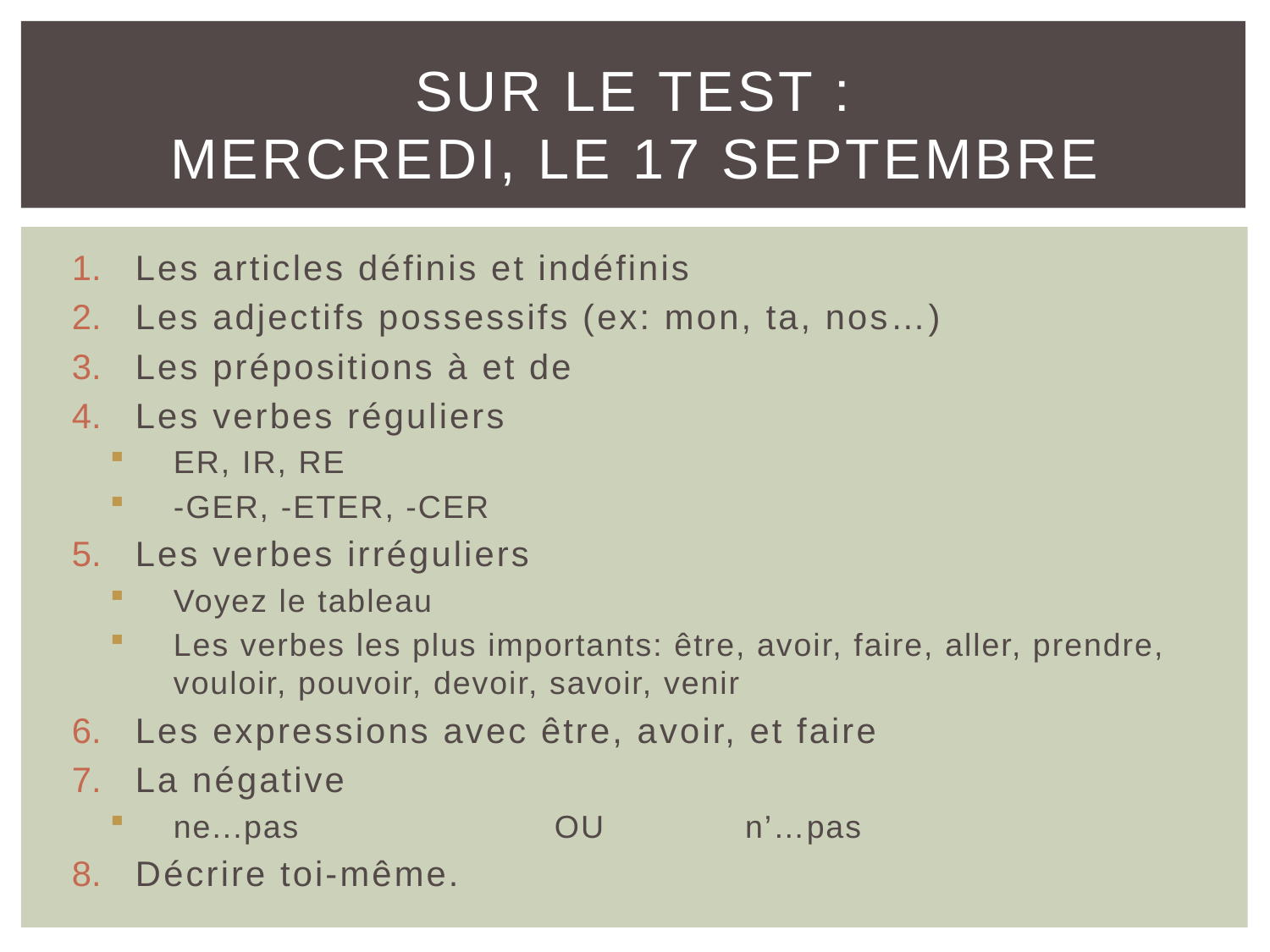

# Sur le test : mercredi, le 17 septembre
Les articles définis et indéfinis
Les adjectifs possessifs (ex: mon, ta, nos…)
Les prépositions à et de
Les verbes réguliers
ER, IR, RE
-GER, -ETER, -CER
Les verbes irréguliers
Voyez le tableau
Les verbes les plus importants: être, avoir, faire, aller, prendre, vouloir, pouvoir, devoir, savoir, venir
Les expressions avec être, avoir, et faire
La négative
ne...pas 		OU	      n’…pas
Décrire toi-même.